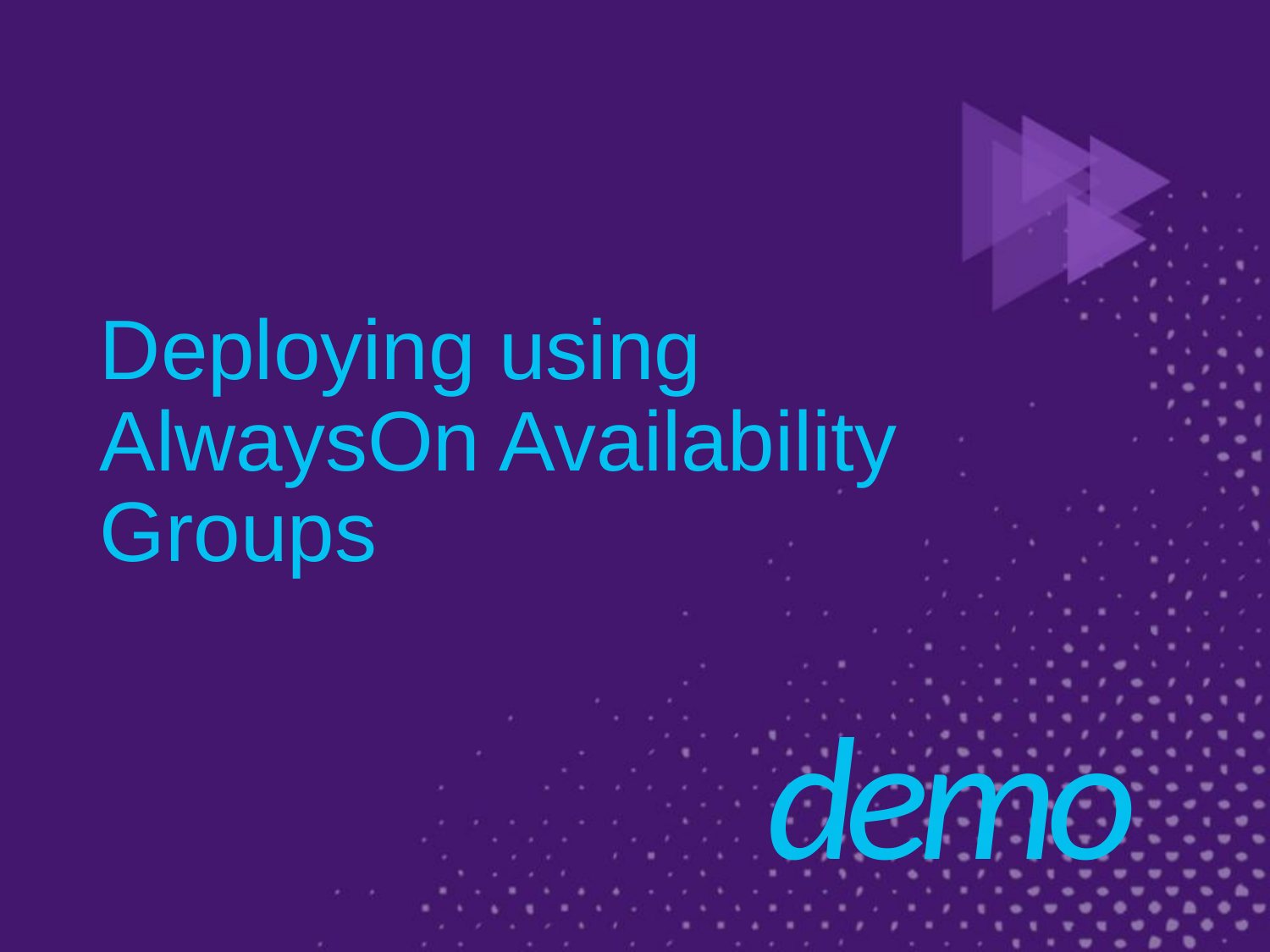

# Deploying using AlwaysOn Availability Groups
demo